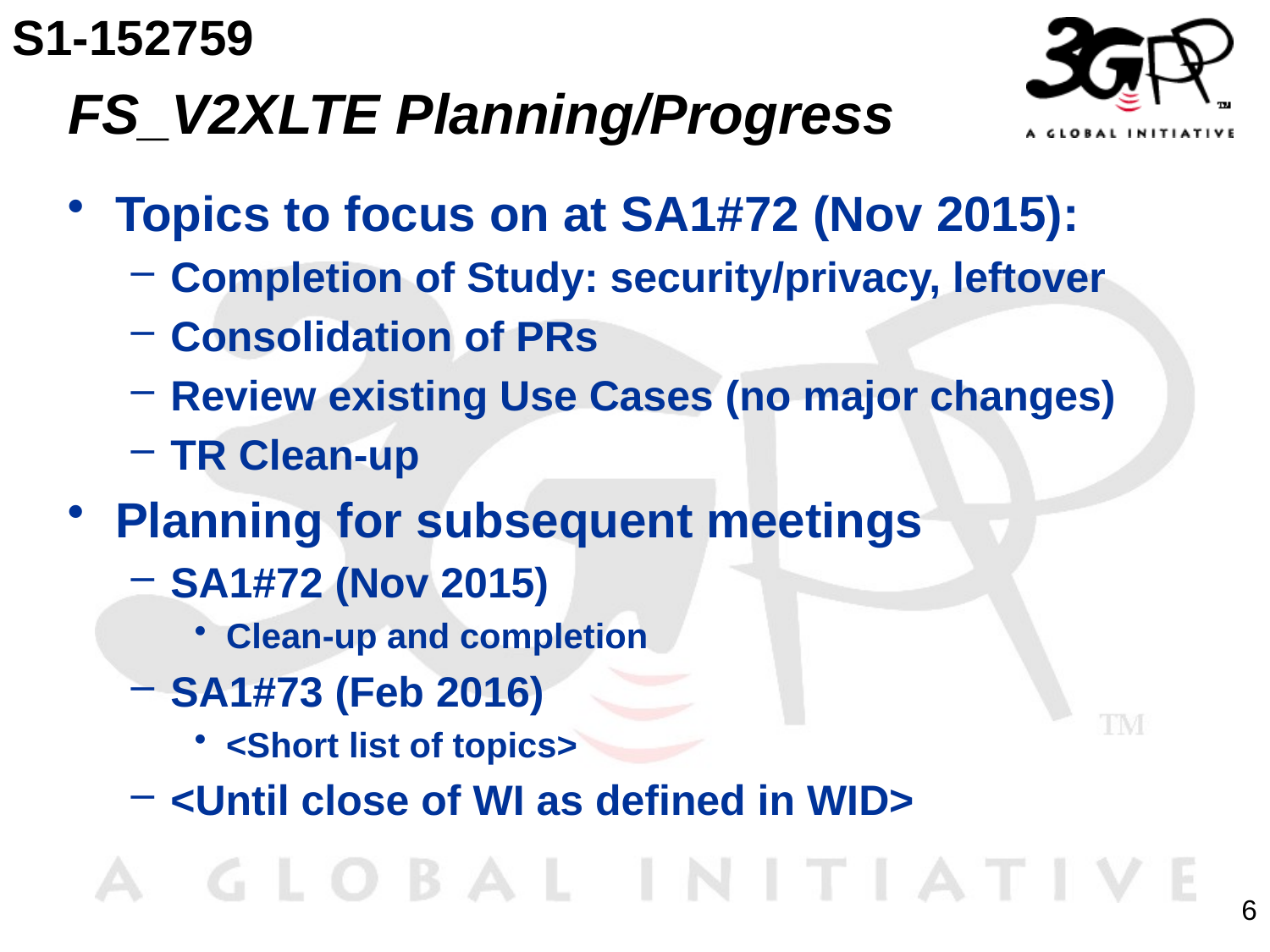

S1-152759

# FS_V2XLTE Planning/Progress
Topics to focus on at SA1#72 (Nov 2015):
Completion of Study: security/privacy, leftover
Consolidation of PRs
Review existing Use Cases (no major changes)
TR Clean-up
Planning for subsequent meetings
SA1#72 (Nov 2015)
Clean-up and completion
SA1#73 (Feb 2016)
<Short list of topics>
<Until close of WI as defined in WID>
6